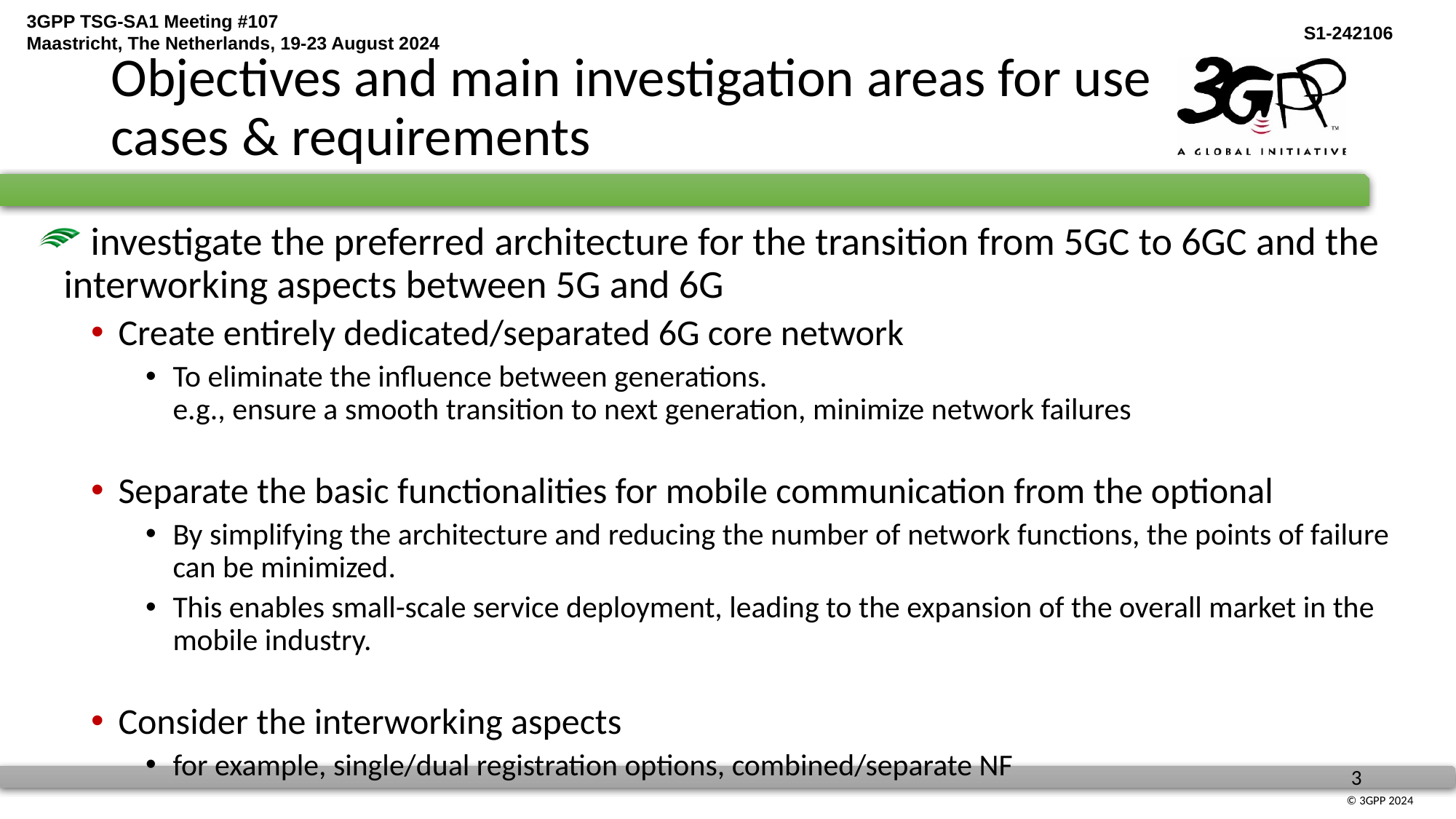

# Objectives and main investigation areas for use cases & requirements
 investigate the preferred architecture for the transition from 5GC to 6GC and the interworking aspects between 5G and 6G
Create entirely dedicated/separated 6G core network
To eliminate the influence between generations.
e.g., ensure a smooth transition to next generation, minimize network failures

Separate the basic functionalities for mobile communication from the optional
By simplifying the architecture and reducing the number of network functions, the points of failure can be minimized.
This enables small-scale service deployment, leading to the expansion of the overall market in the mobile industry.

Consider the interworking aspects
for example, single/dual registration options, combined/separate NF